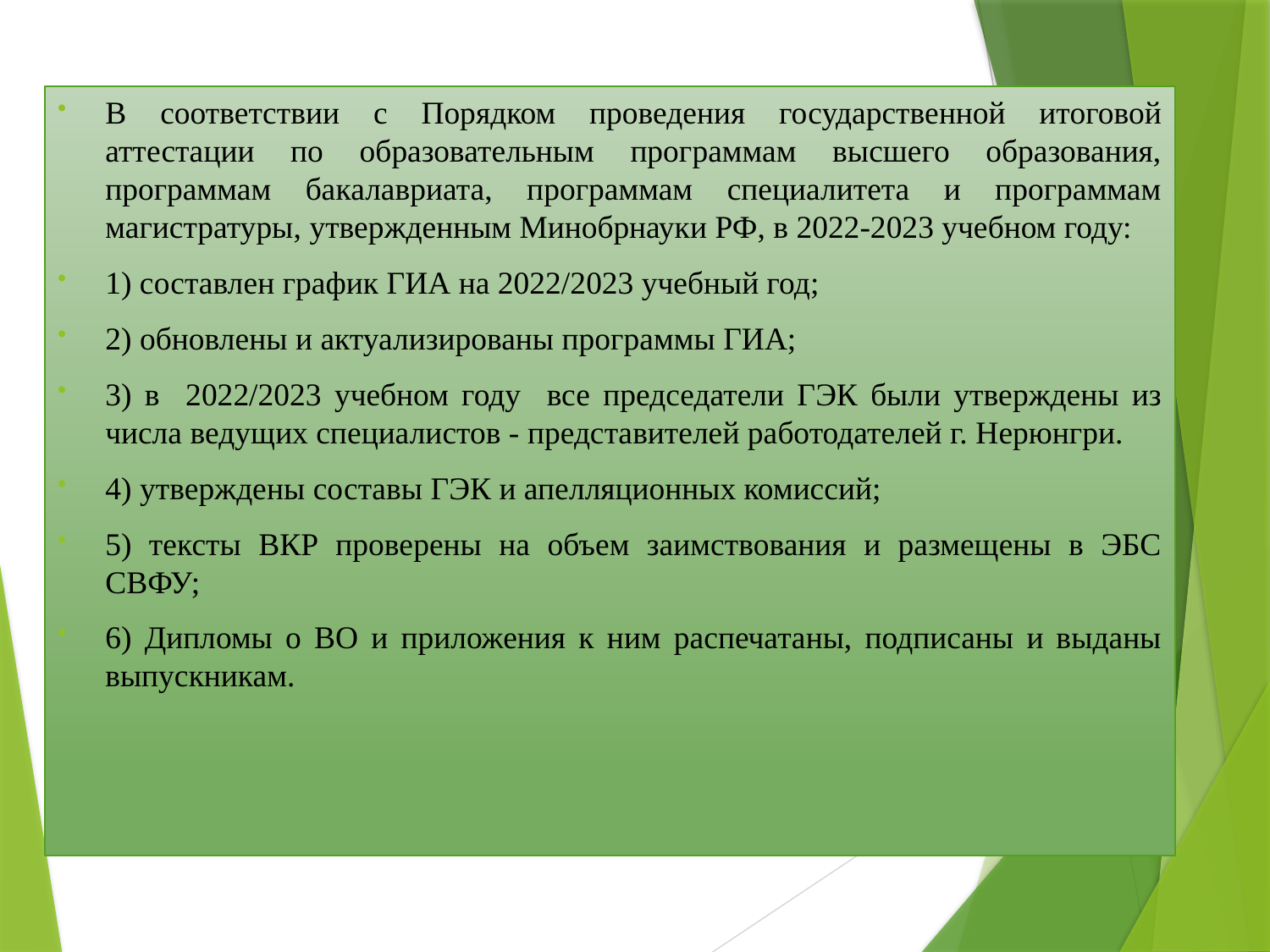

В соответствии с Порядком проведения государственной итоговой аттестации по образовательным программам высшего образования, программам бакалавриата, программам специалитета и программам магистратуры, утвержденным Минобрнауки РФ, в 2022-2023 учебном году:
1) составлен график ГИА на 2022/2023 учебный год;
2) обновлены и актуализированы программы ГИА;
3) в  2022/2023 учебном году  все председатели ГЭК были утверждены из числа ведущих специалистов - представителей работодателей г. Нерюнгри.
4) утверждены составы ГЭК и апелляционных комиссий;
5) тексты ВКР проверены на объем заимствования и размещены в ЭБС СВФУ;
6) Дипломы о ВО и приложения к ним распечатаны, подписаны и выданы выпускникам.